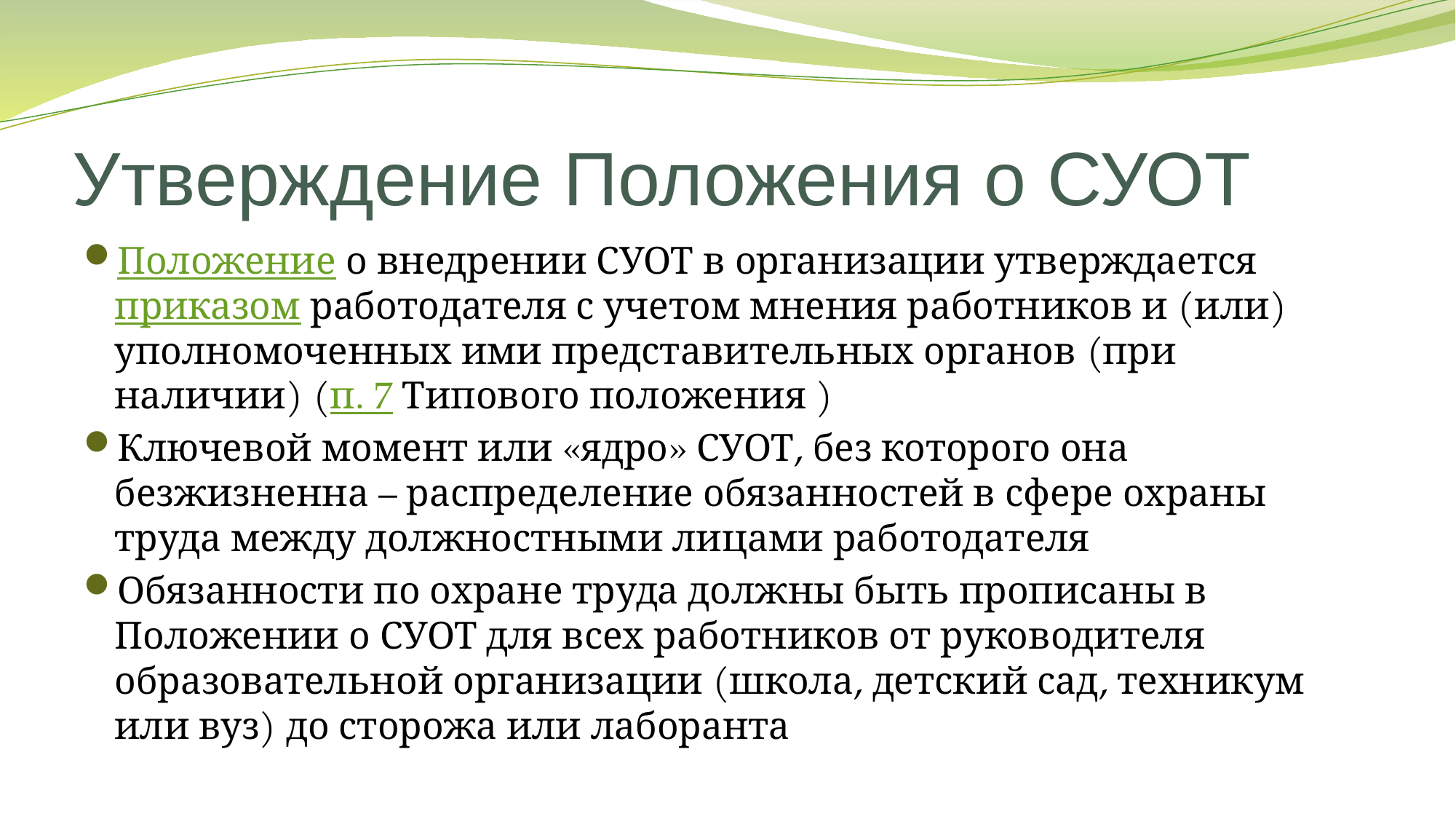

# Утверждение Положения о СУОТ
Положение о внедрении СУОТ в организации утверждается приказом работодателя с учетом мнения работников и (или) уполномоченных ими представительных органов (при наличии) (п. 7 Типового положения )
Ключевой момент или «ядро» СУОТ, без которого она безжизненна – распределение обязанностей в сфере охраны труда между должностными лицами работодателя
Обязанности по охране труда должны быть прописаны в Положении о СУОТ для всех работников от руководителя образовательной организации (школа, детский сад, техникум или вуз) до сторожа или лаборанта